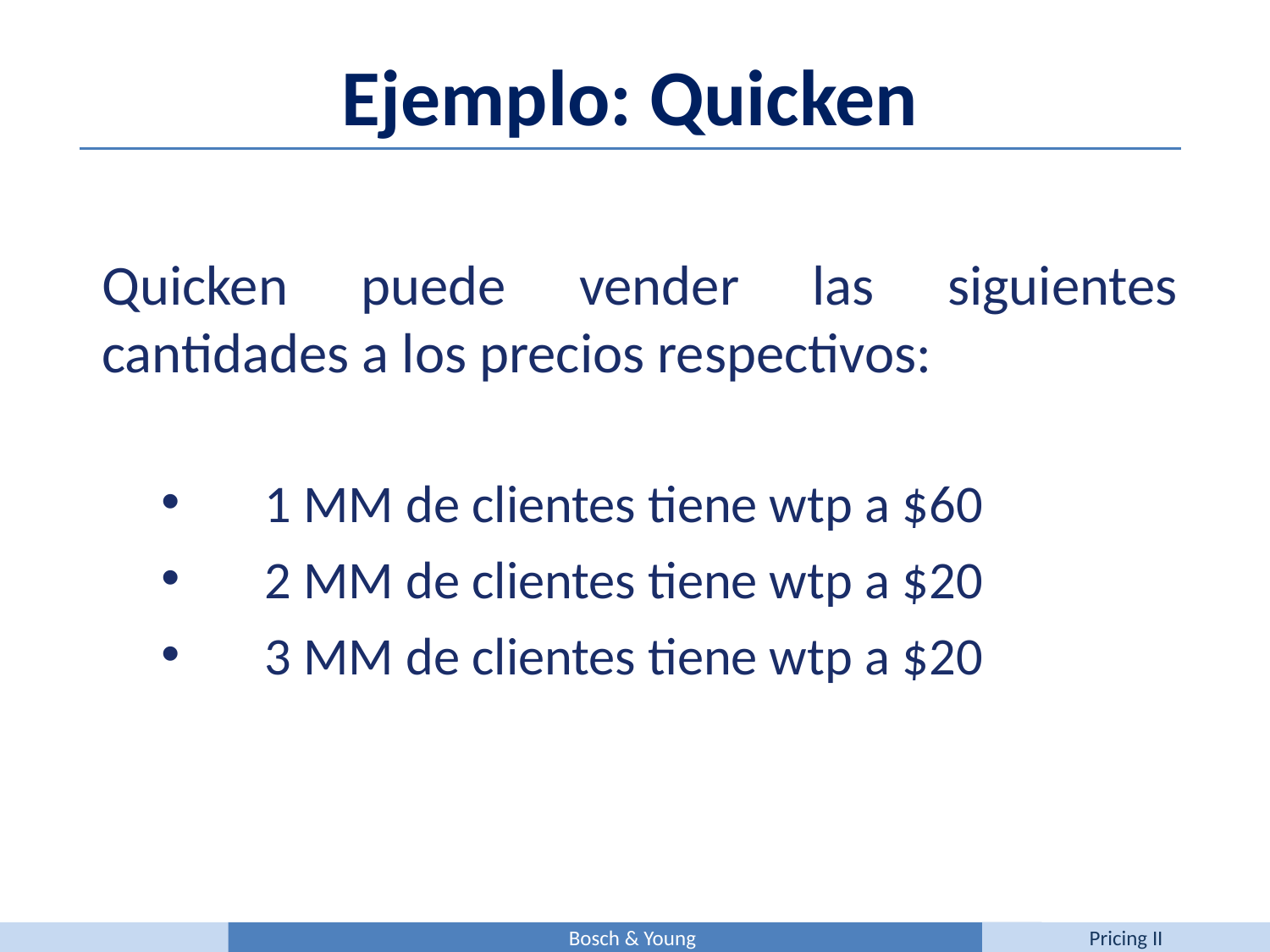

Ejemplo: Quicken
Quicken puede vender las siguientes cantidades a los precios respectivos:
1 MM de clientes tiene wtp a $60
2 MM de clientes tiene wtp a $20
3 MM de clientes tiene wtp a $20

Bosch & Young
Pricing II